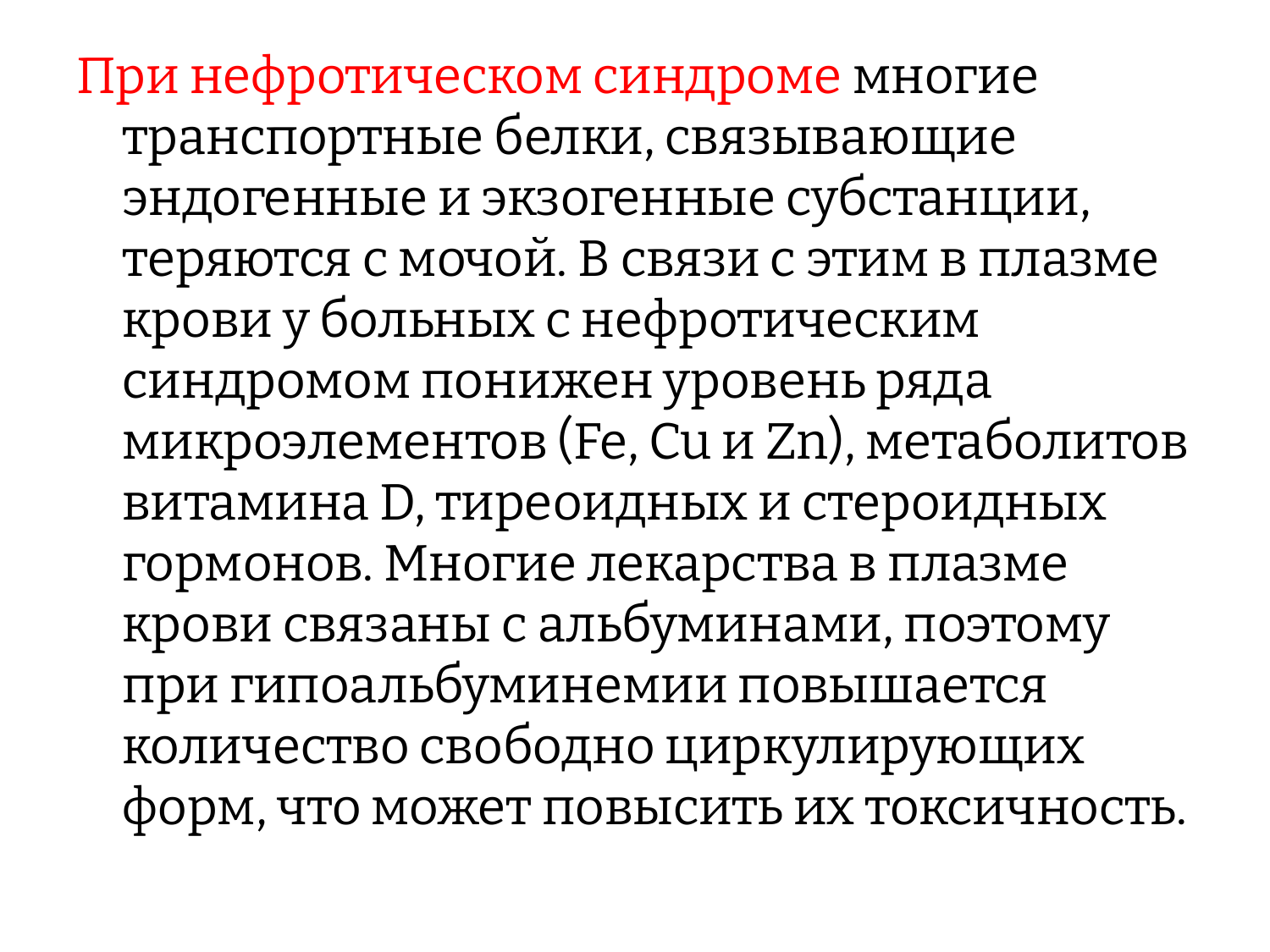

При нефротическом синдроме многие транспортные белки, связывающие эндогенные и экзогенные субстанции, теряются с мочой. В связи с этим в плазме крови у больных с нефротическим синдромом понижен уровень ряда микроэлементов (Fe, Cu и Zn), метаболитов витамина D, тиреоидных и стероидных гормонов. Многие лекарства в плазме крови связаны с альбуминами, поэтому при гипоальбуминемии повышается количество свободно циркулирующих форм, что может повысить их токсичность.

#